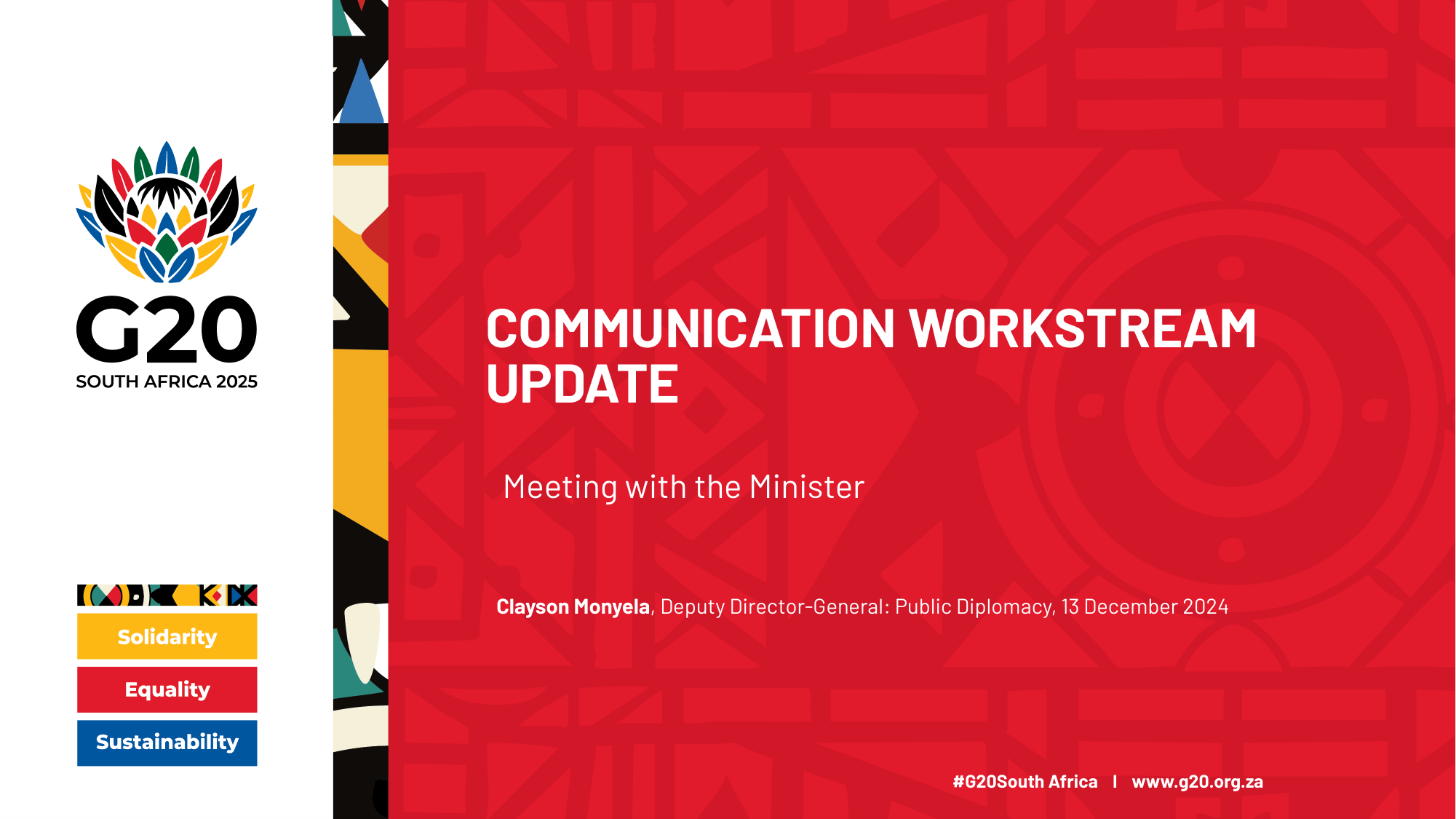

# communication WORKSTREAM UPDATE
Meeting with the Minister
Clayson Monyela, Deputy Director-General: Public Diplomacy, 13 December 2024
#G20South Africa    I    www.g20.org.za